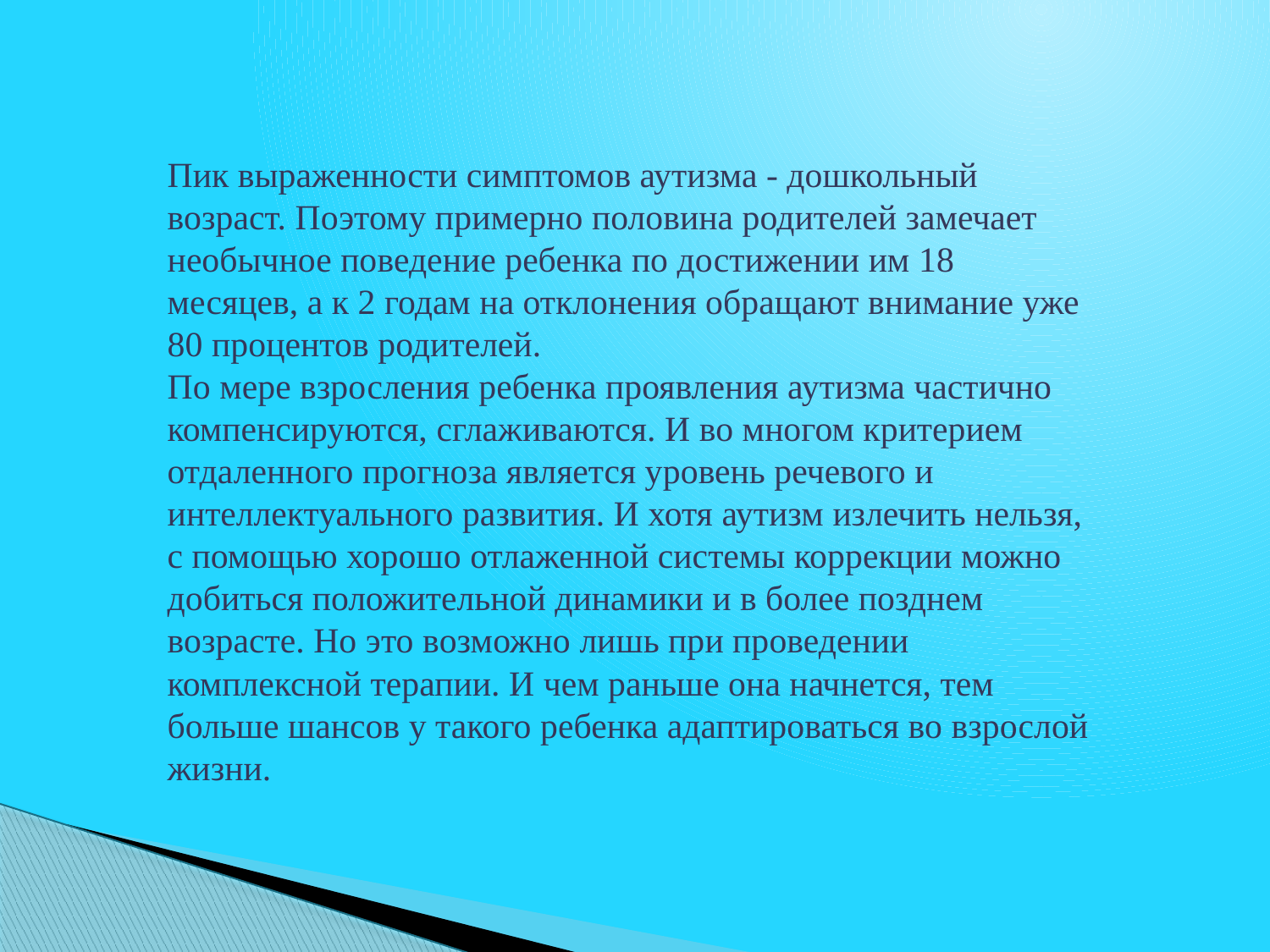

Пик выраженности симптомов аутизма - дошкольный возраст. Поэтому примерно половина родителей замечает необычное поведение ребенка по достижении им 18 месяцев, а к 2 годам на отклонения обращают внимание уже 80 процентов родителей.
По мере взросления ребенка проявления аутизма частично компенсируются, сглаживаются. И во многом критерием отдаленного прогноза является уровень речевого и интеллектуального развития. И хотя аутизм излечить нельзя, с помощью хорошо отлаженной системы коррекции можно добиться положительной динамики и в более позднем возрасте. Но это возможно лишь при проведении комплексной терапии. И чем раньше она начнется, тем больше шансов у такого ребенка адаптироваться во взрослой жизни.